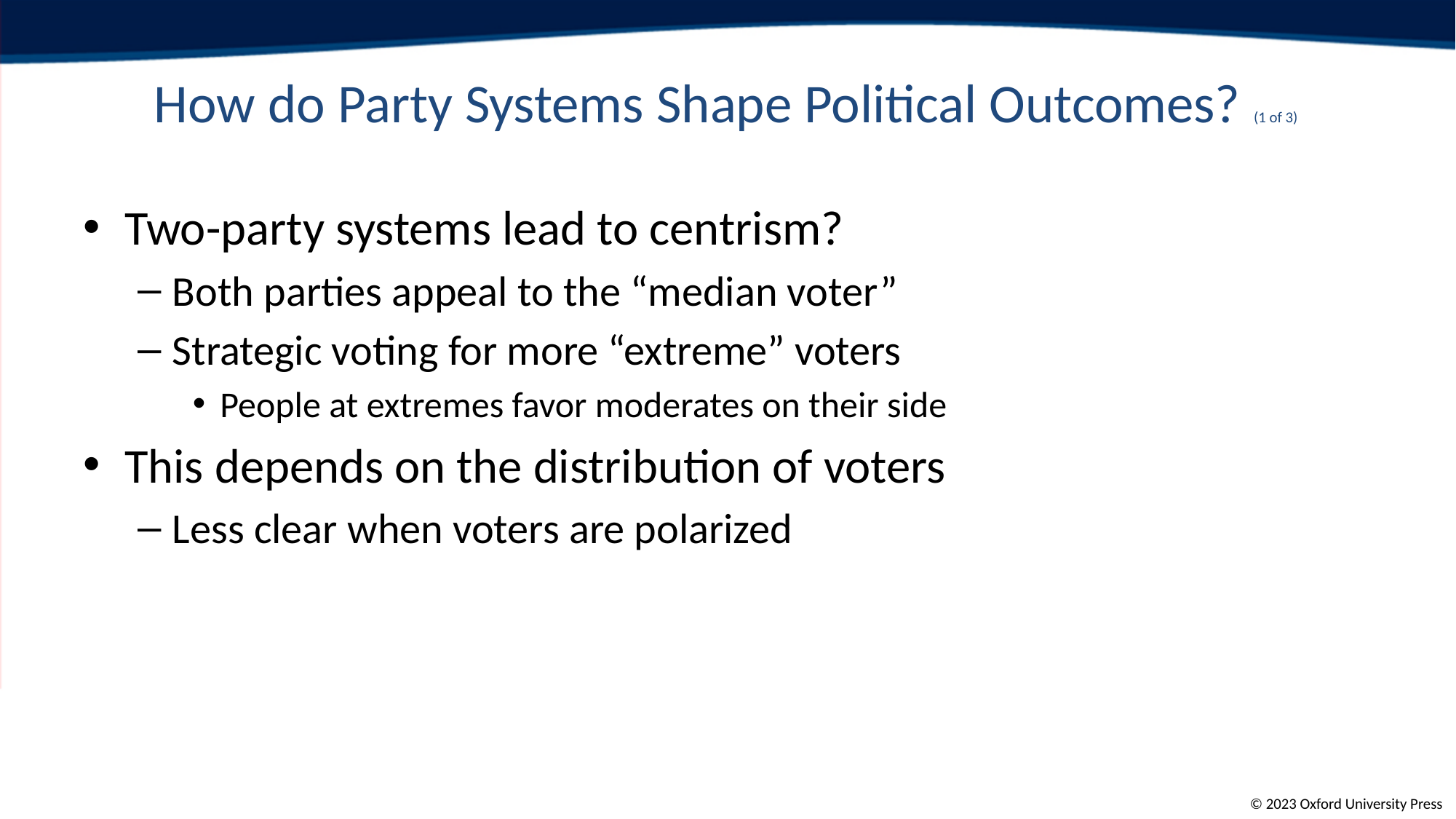

# How do Party Systems Shape Political Outcomes? (1 of 3)
Two-party systems lead to centrism?
Both parties appeal to the “median voter”
Strategic voting for more “extreme” voters
People at extremes favor moderates on their side
This depends on the distribution of voters
Less clear when voters are polarized